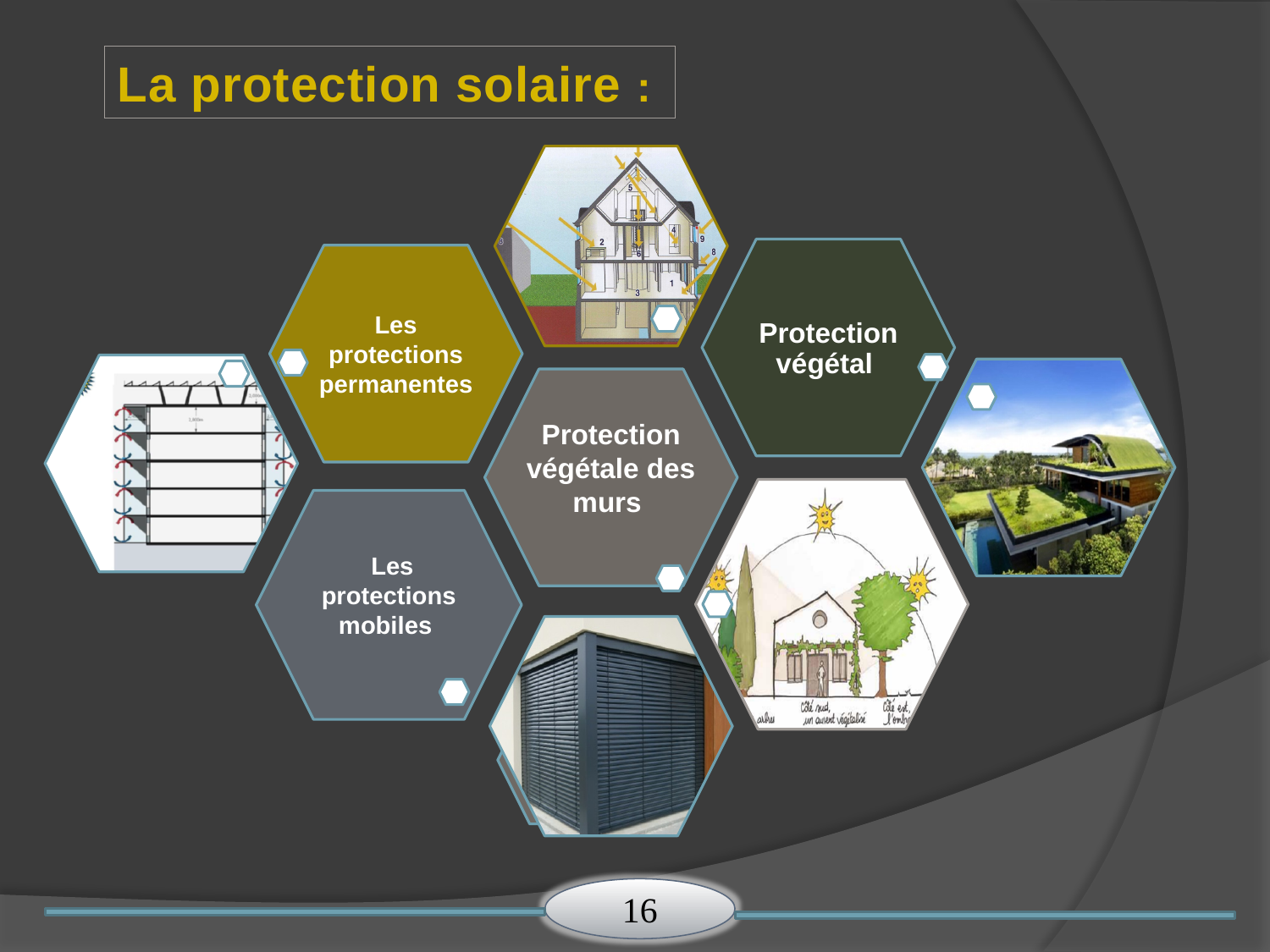

Les protections mobiles

Protection végétale des murs

Les protections permanentes

Protection végétal

Protection végétale des murs

La protection solaire :
16